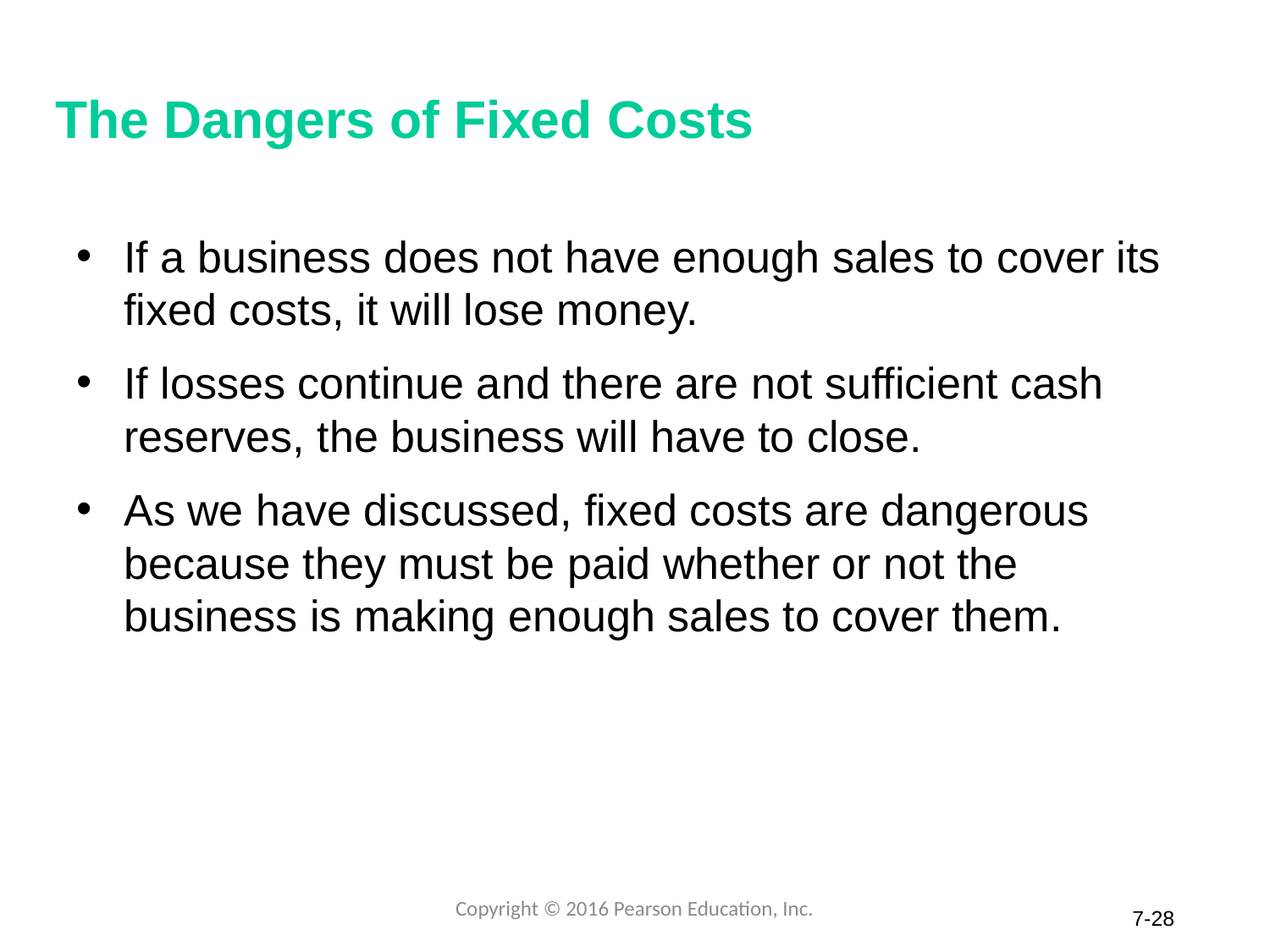

# The Dangers of Fixed Costs
If a business does not have enough sales to cover its fixed costs, it will lose money.

If losses continue and there are not sufficient cash reserves, the business will have to close.

As we have discussed, fixed costs are dangerous because they must be paid whether or not the business is making enough sales to cover them.
Copyright © 2016 Pearson Education, Inc.